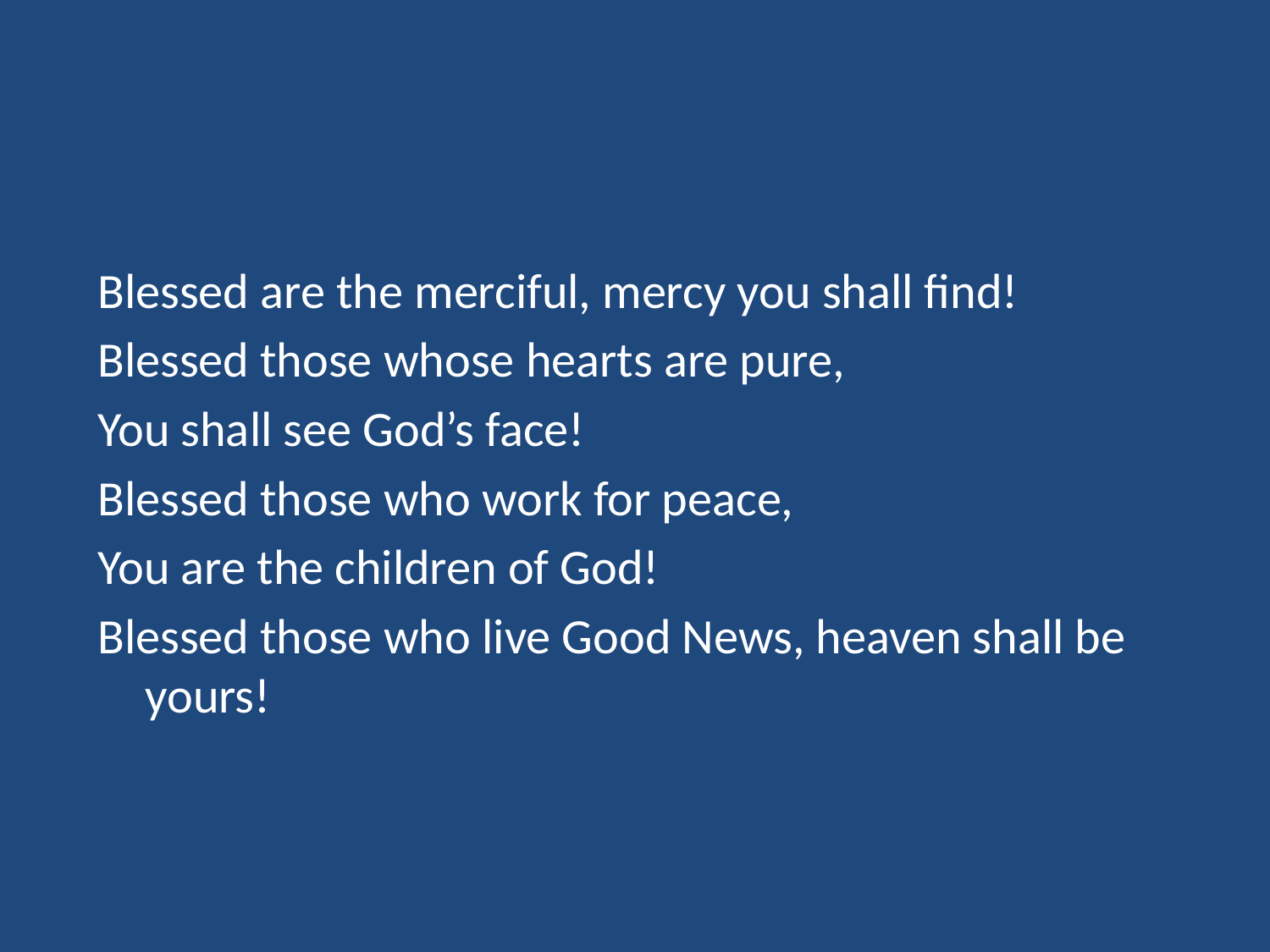

Blessed are the merciful, mercy you shall find!
Blessed those whose hearts are pure,
You shall see God’s face!
Blessed those who work for peace,
You are the children of God!
Blessed those who live Good News, heaven shall be yours!